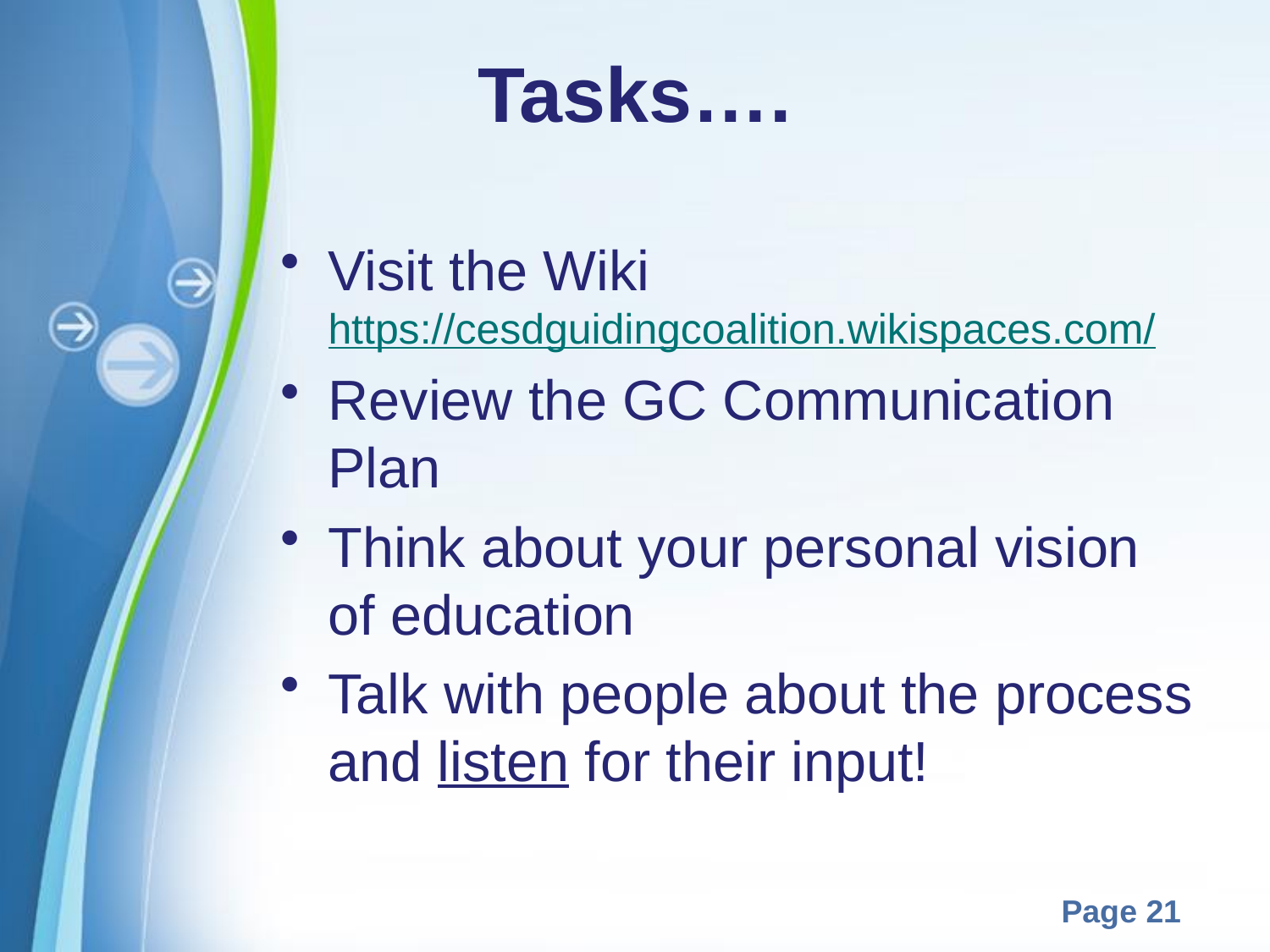

# Tasks….
Visit the Wiki https://cesdguidingcoalition.wikispaces.com/
Review the GC Communication Plan
Think about your personal vision of education
Talk with people about the process and listen for their input!